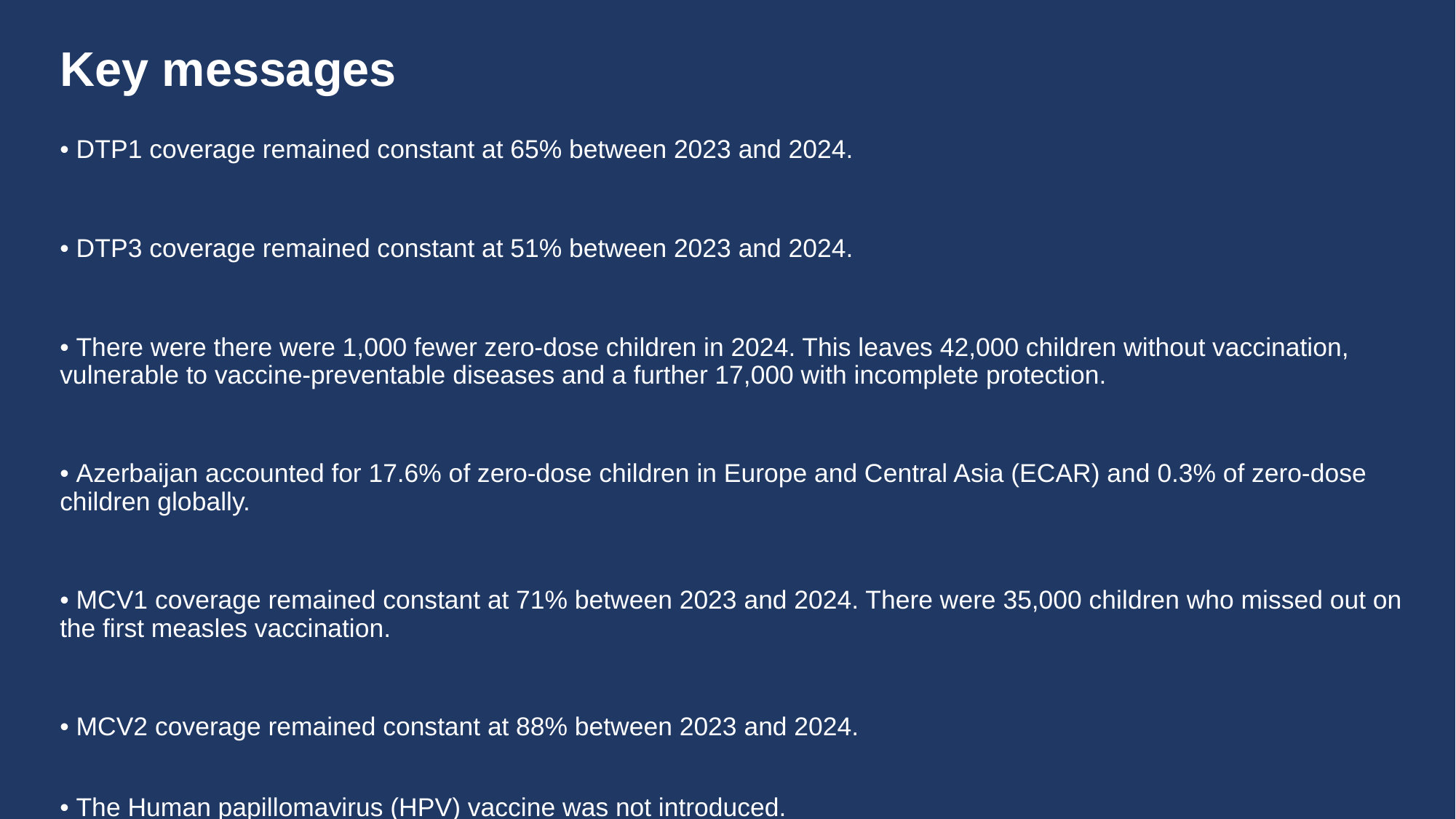

# Key messages
• DTP1 coverage remained constant at 65% between 2023 and 2024.

• DTP3 coverage remained constant at 51% between 2023 and 2024.

• There were there were 1,000 fewer zero-dose children in 2024. This leaves 42,000 children without vaccination, vulnerable to vaccine-preventable diseases and a further 17,000 with incomplete protection.

• Azerbaijan accounted for 17.6% of zero-dose children in Europe and Central Asia (ECAR) and 0.3% of zero-dose children globally.

• MCV1 coverage remained constant at 71% between 2023 and 2024. There were 35,000 children who missed out on the first measles vaccination.

• MCV2 coverage remained constant at 88% between 2023 and 2024.

• The Human papillomavirus (HPV) vaccine was not introduced.